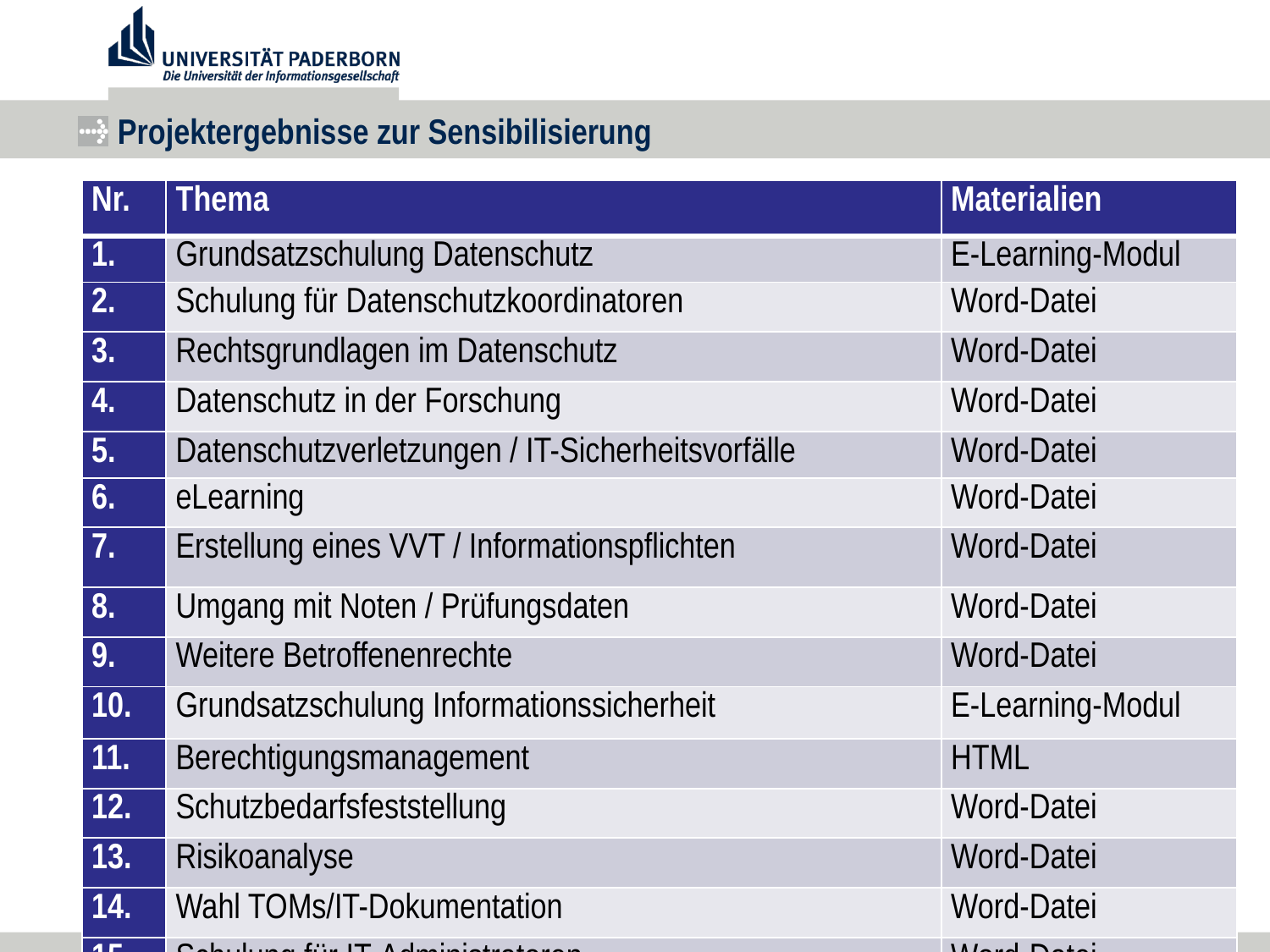

# Projektergebnisse zur Sensibilisierung
| Nr. | Thema | Materialien |
| --- | --- | --- |
| 1. | Grundsatzschulung Datenschutz | E-Learning-Modul |
| 2. | Schulung für Datenschutzkoordinatoren | Word-Datei |
| 3. | Rechtsgrundlagen im Datenschutz | Word-Datei |
| 4. | Datenschutz in der Forschung | Word-Datei |
| 5. | Datenschutzverletzungen / IT-Sicherheitsvorfälle | Word-Datei |
| 6. | eLearning | Word-Datei |
| 7. | Erstellung eines VVT / Informationspflichten | Word-Datei |
| 8. | Umgang mit Noten / Prüfungsdaten | Word-Datei |
| 9. | Weitere Betroffenenrechte | Word-Datei |
| 10. | Grundsatzschulung Informationssicherheit | E-Learning-Modul |
| 11. | Berechtigungsmanagement | HTML |
| 12. | Schutzbedarfsfeststellung | Word-Datei |
| 13. | Risikoanalyse | Word-Datei |
| 14. | Wahl TOMs/IT-Dokumentation | Word-Datei |
| 15. | Schulung für IT-Administratoren | Word-Datei |